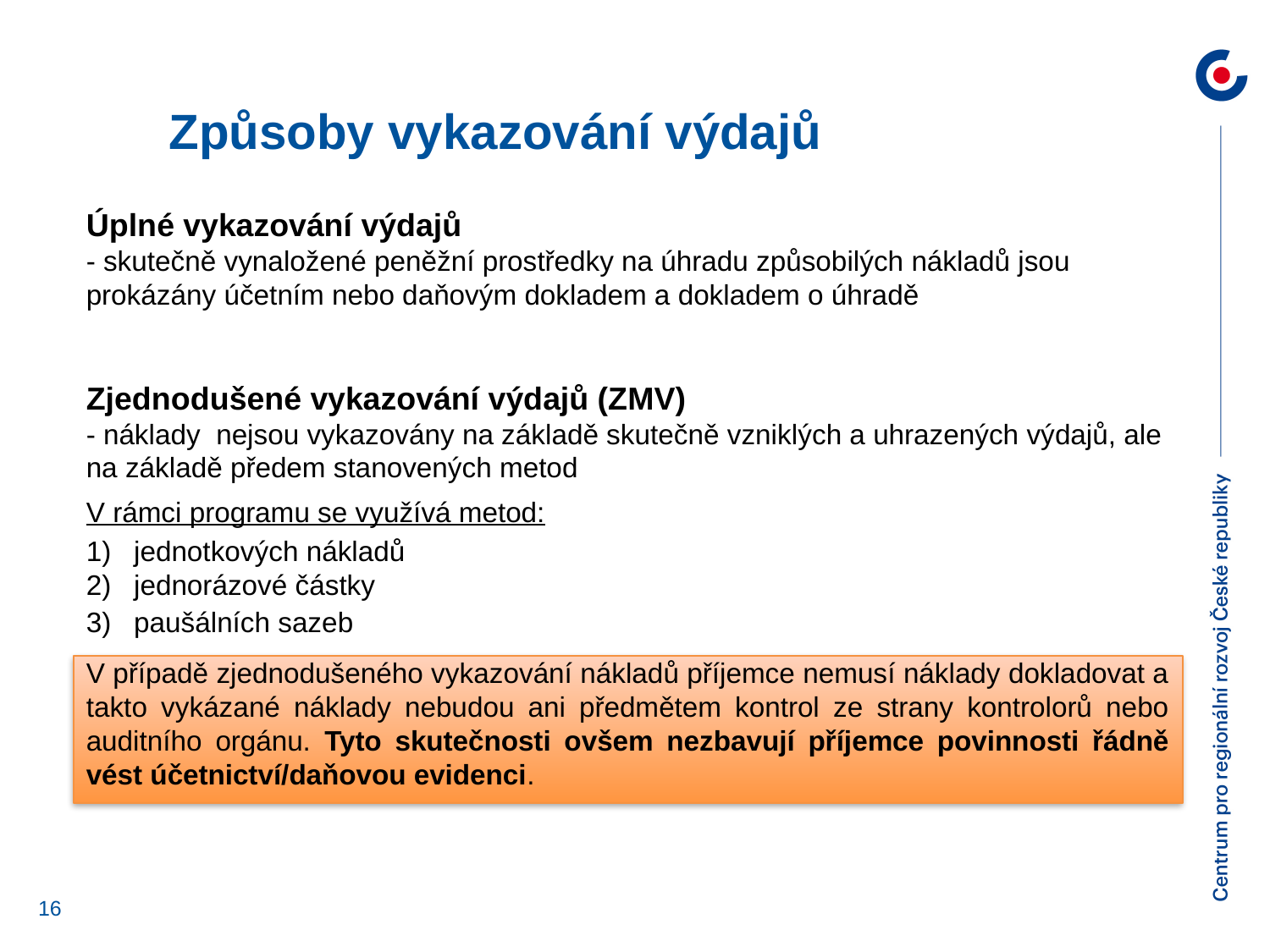

Způsoby vykazování výdajů

Úplné vykazování výdajů
- skutečně vynaložené peněžní prostředky na úhradu způsobilých nákladů jsou prokázány účetním nebo daňovým dokladem a dokladem o úhradě

Zjednodušené vykazování výdajů (ZMV)
- náklady  nejsou vykazovány na základě skutečně vzniklých a uhrazených výdajů, ale na základě předem stanovených metod

V rámci programu se využívá metod:
jednotkových nákladů
jednorázové částky
paušálních sazeb

V případě zjednodušeného vykazování nákladů příjemce nemusí náklady dokladovat a takto vykázané náklady nebudou ani předmětem kontrol ze strany kontrolorů nebo auditního orgánu. Tyto skutečnosti ovšem nezbavují příjemce povinnosti řádně vést účetnictví/daňovou evidenci.

16